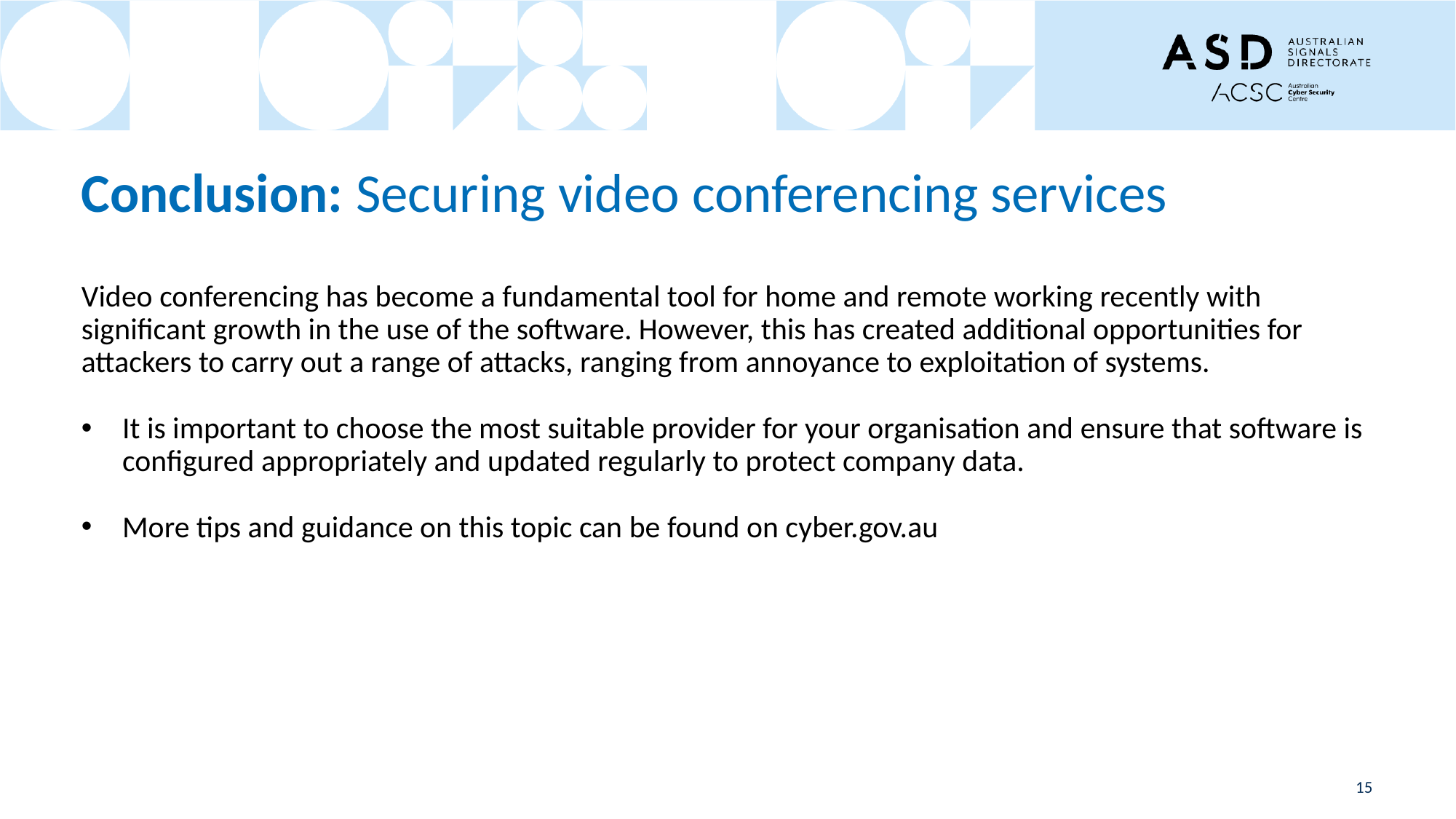

# Conclusion: Securing video conferencing services
Video conferencing has become a fundamental tool for home and remote working recently with significant growth in the use of the software. However, this has created additional opportunities for attackers to carry out a range of attacks, ranging from annoyance to exploitation of systems.
It is important to choose the most suitable provider for your organisation and ensure that software is configured appropriately and updated regularly to protect company data.
More tips and guidance on this topic can be found on cyber.gov.au
15